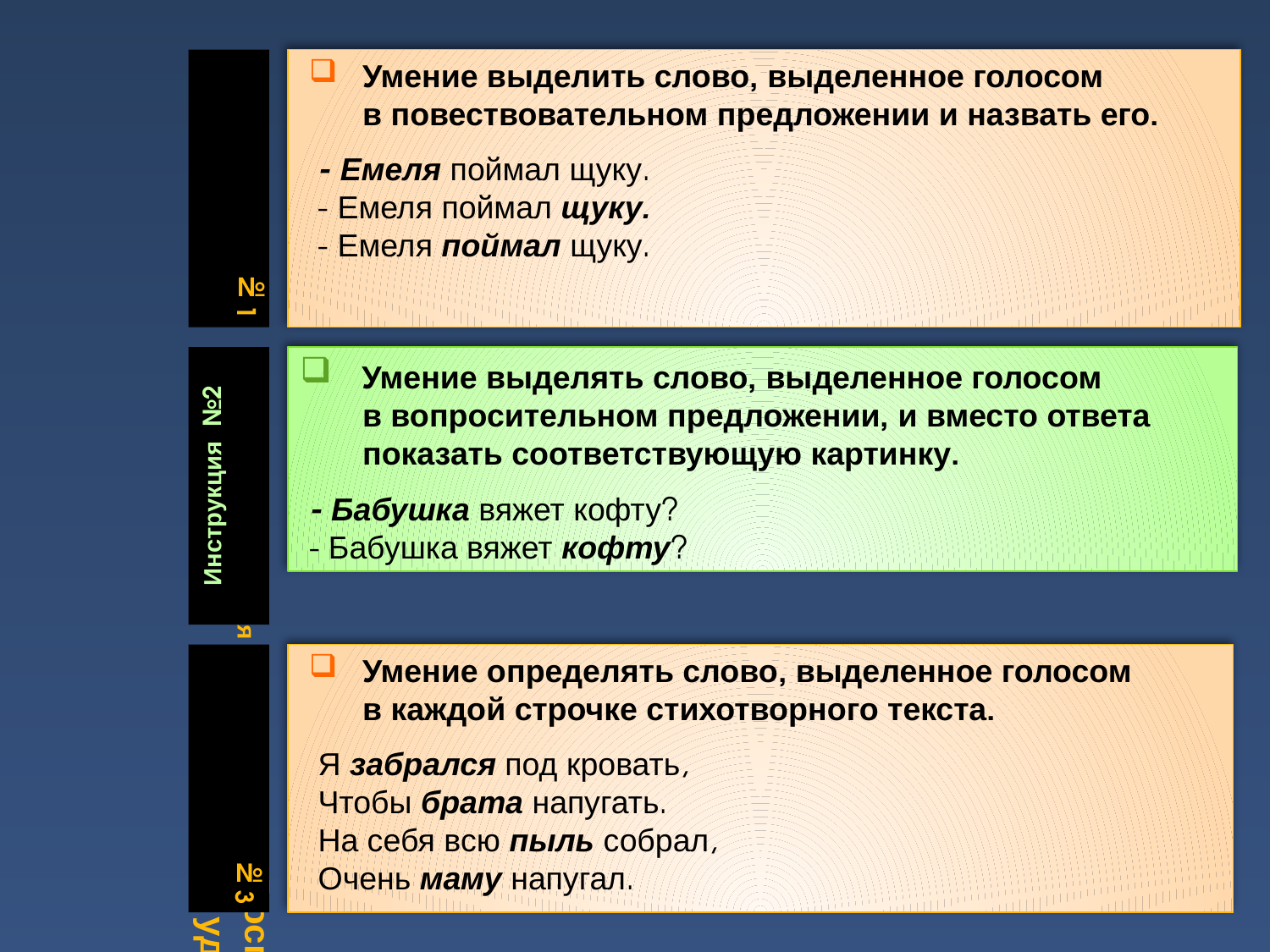

# Восприятие логического ударения.
Инструкция  №1

Умение выделить слово, выделенное голосом
      в повествовательном предложении и назвать его.

 - Емеля поймал щуку.
 - Емеля поймал щуку.
 - Емеля поймал щуку.
Инструкция  №2

   Умение выделять слово, выделенное голосом
       в вопросительном предложении, и вместо ответа
       показать соответствующую картинку.

 - Бабушка вяжет кофту?
 - Бабушка вяжет кофту?
Инструкция  №3

Умение определять слово, выделенное голосом
      в каждой строчке стихотворного текста.

 Я забрался под кровать,
 Чтобы брата напугать.
 На себя всю пыль собрал,
 Очень маму напугал.